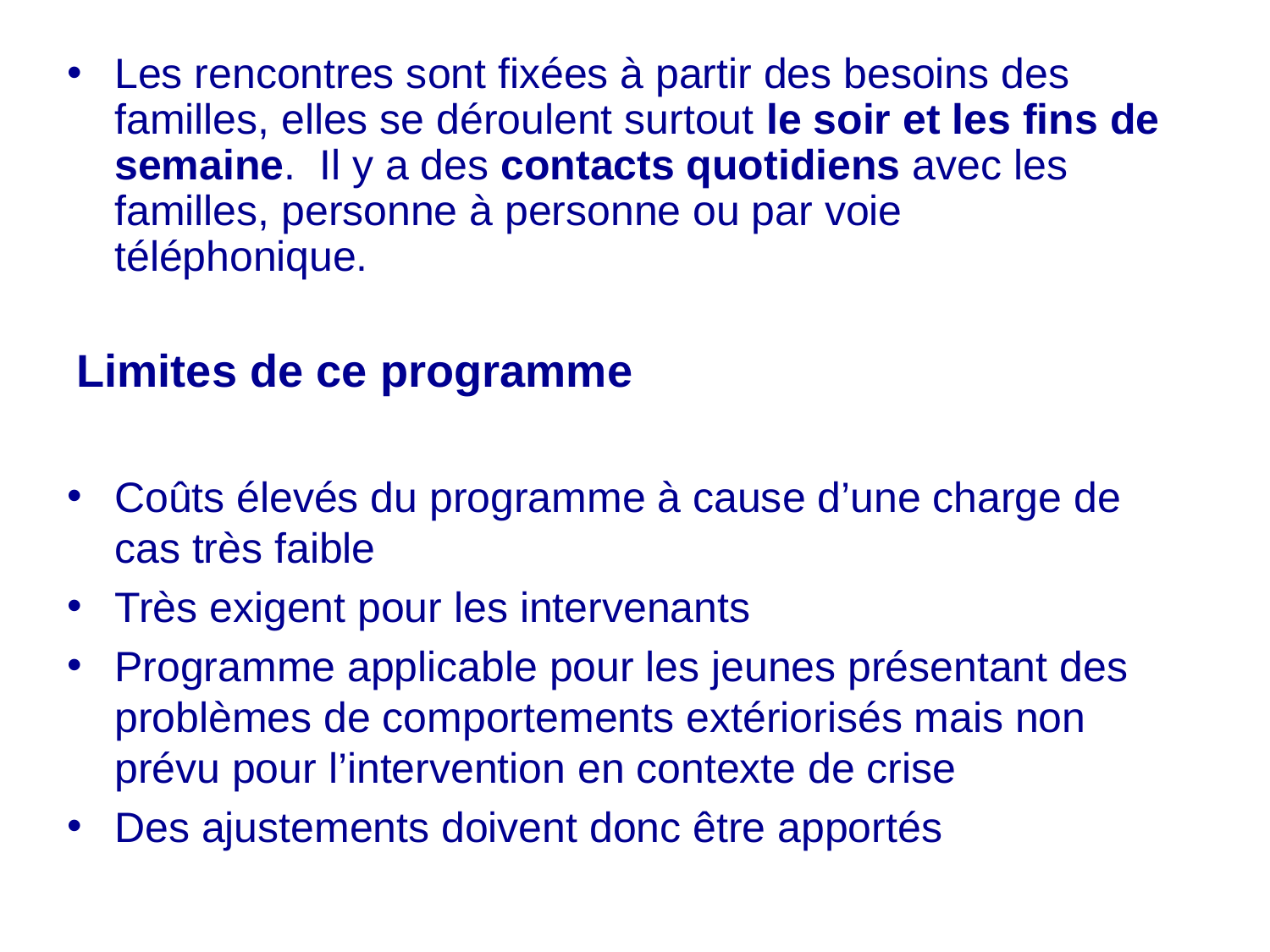

Les rencontres sont fixées à partir des besoins des familles, elles se déroulent surtout le soir et les fins de semaine.  Il y a des contacts quotidiens avec les familles, personne à personne ou par voie téléphonique.

Limites de ce programme

Coûts élevés du programme à cause d’une charge de cas très faible
Très exigent pour les intervenants
Programme applicable pour les jeunes présentant des problèmes de comportements extériorisés mais non prévu pour l’intervention en contexte de crise
Des ajustements doivent donc être apportés